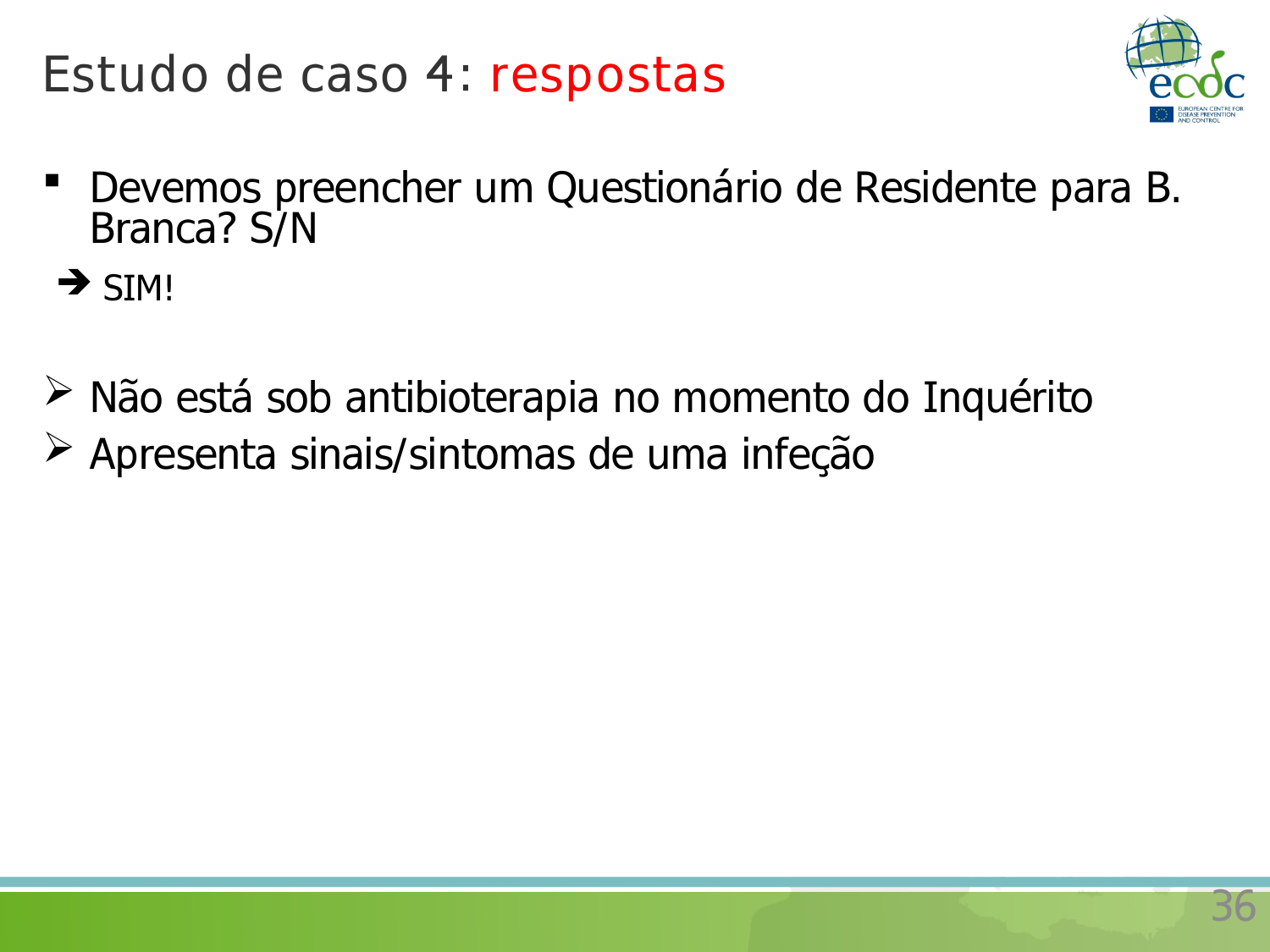

# Estudo de caso 4: respostas
Devemos preencher um Questionário de Residente para B. Branca? S/N

Não está sob antibioterapia no momento do Inquérito
Apresenta sinais/sintomas de uma infeção

SIM!
36